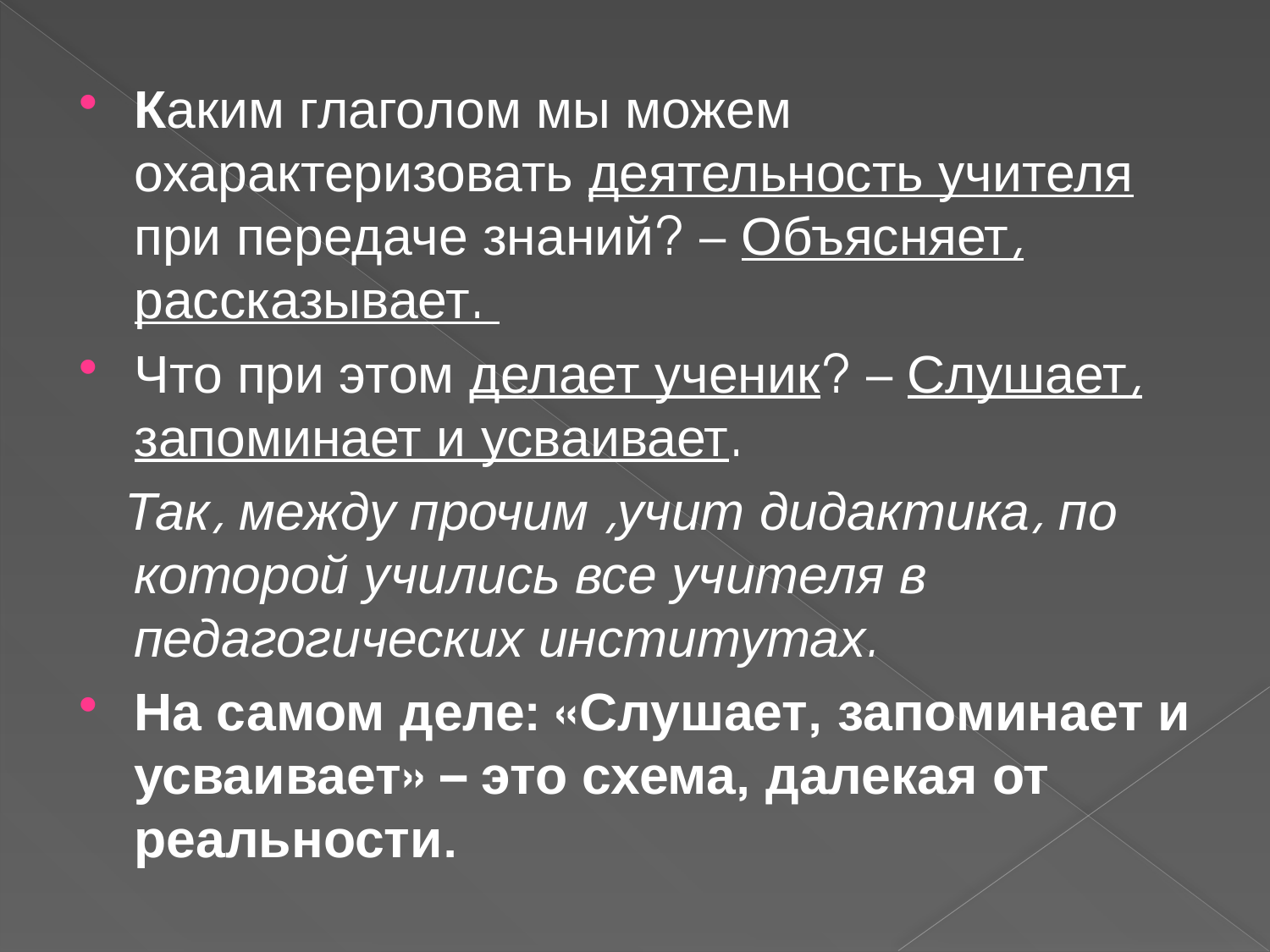

Каким глаголом мы можем охарактеризовать деятельность учителя при передаче знаний? – Объясняет, рассказывает.
Что при этом делает ученик? – Слушает, запоминает и усваивает.
   Так, между прочим ,учит дидактика, по  которой учились все учителя в педагогических институтах.
На самом деле: «Слушает, запоминает и усваивает» – это схема, далекая от реальности.